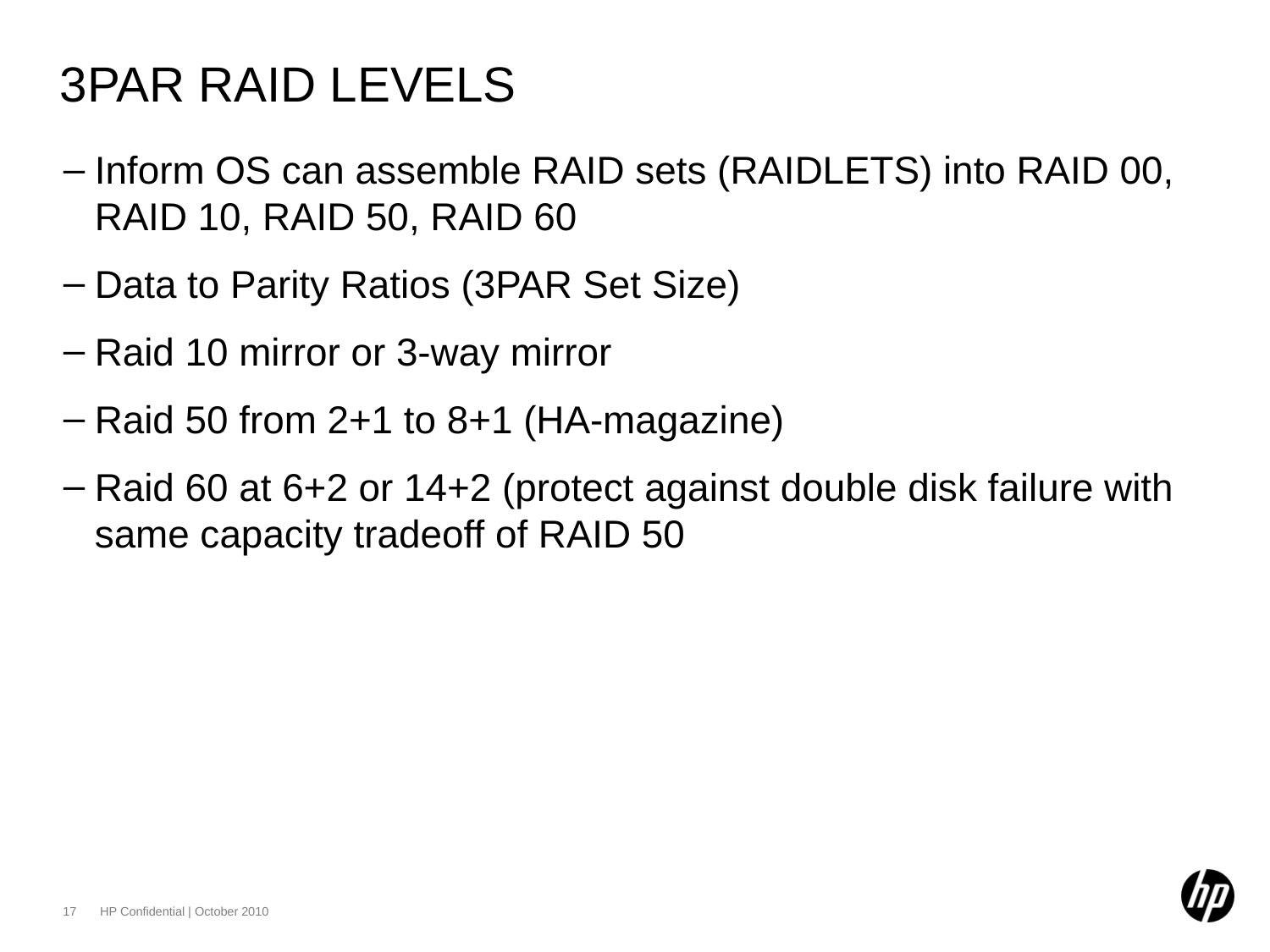

# 3PAR RAID Levels
Inform OS can assemble RAID sets (RAIDLETS) into RAID 00, RAID 10, RAID 50, RAID 60
Data to Parity Ratios (3PAR Set Size)
Raid 10 mirror or 3-way mirror
Raid 50 from 2+1 to 8+1 (HA-magazine)
Raid 60 at 6+2 or 14+2 (protect against double disk failure with same capacity tradeoff of RAID 50